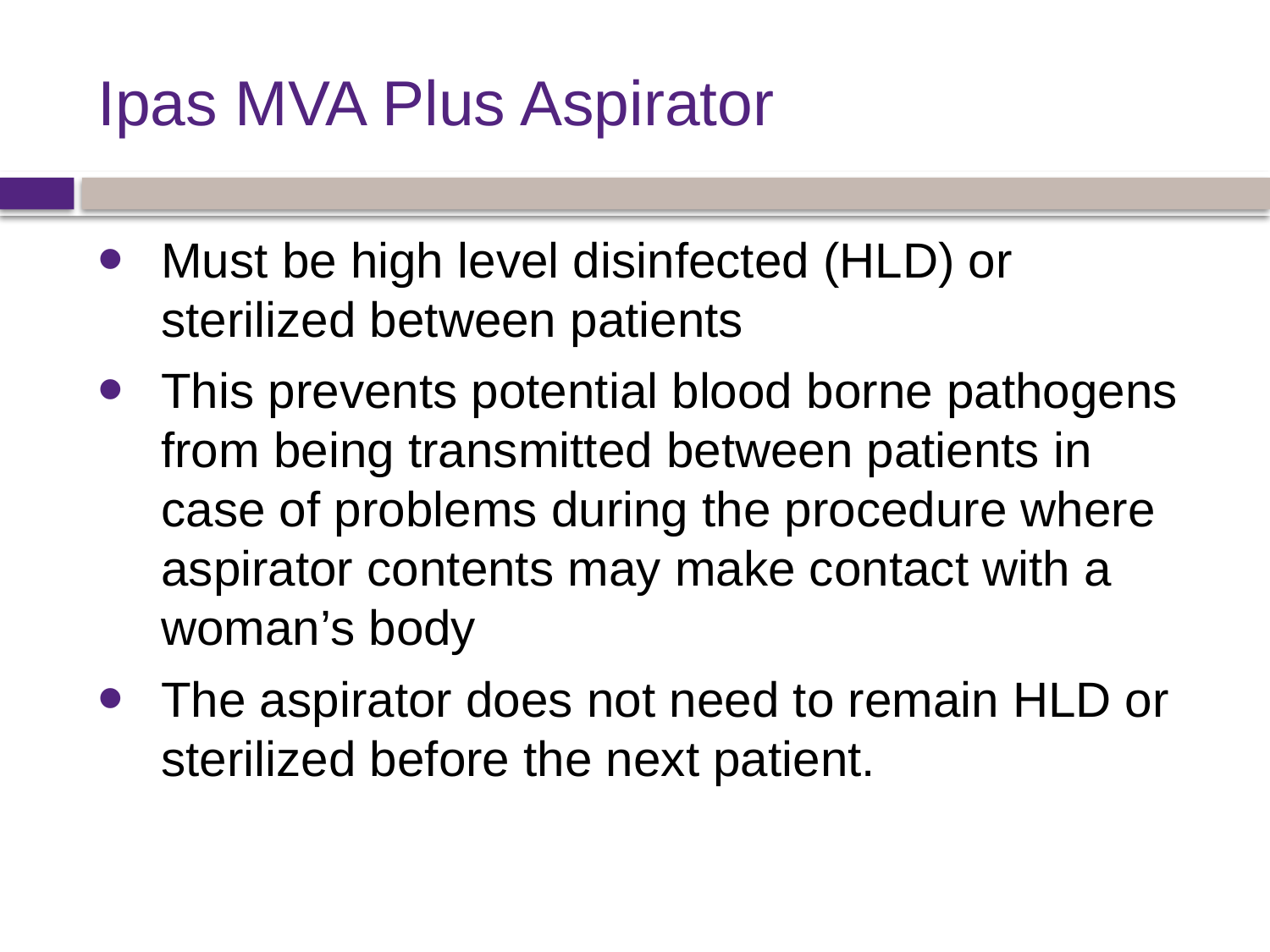

# Ipas MVA Plus Aspirator
Must be high level disinfected (HLD) or sterilized between patients
This prevents potential blood borne pathogens from being transmitted between patients in case of problems during the procedure where aspirator contents may make contact with a woman’s body
The aspirator does not need to remain HLD or sterilized before the next patient.